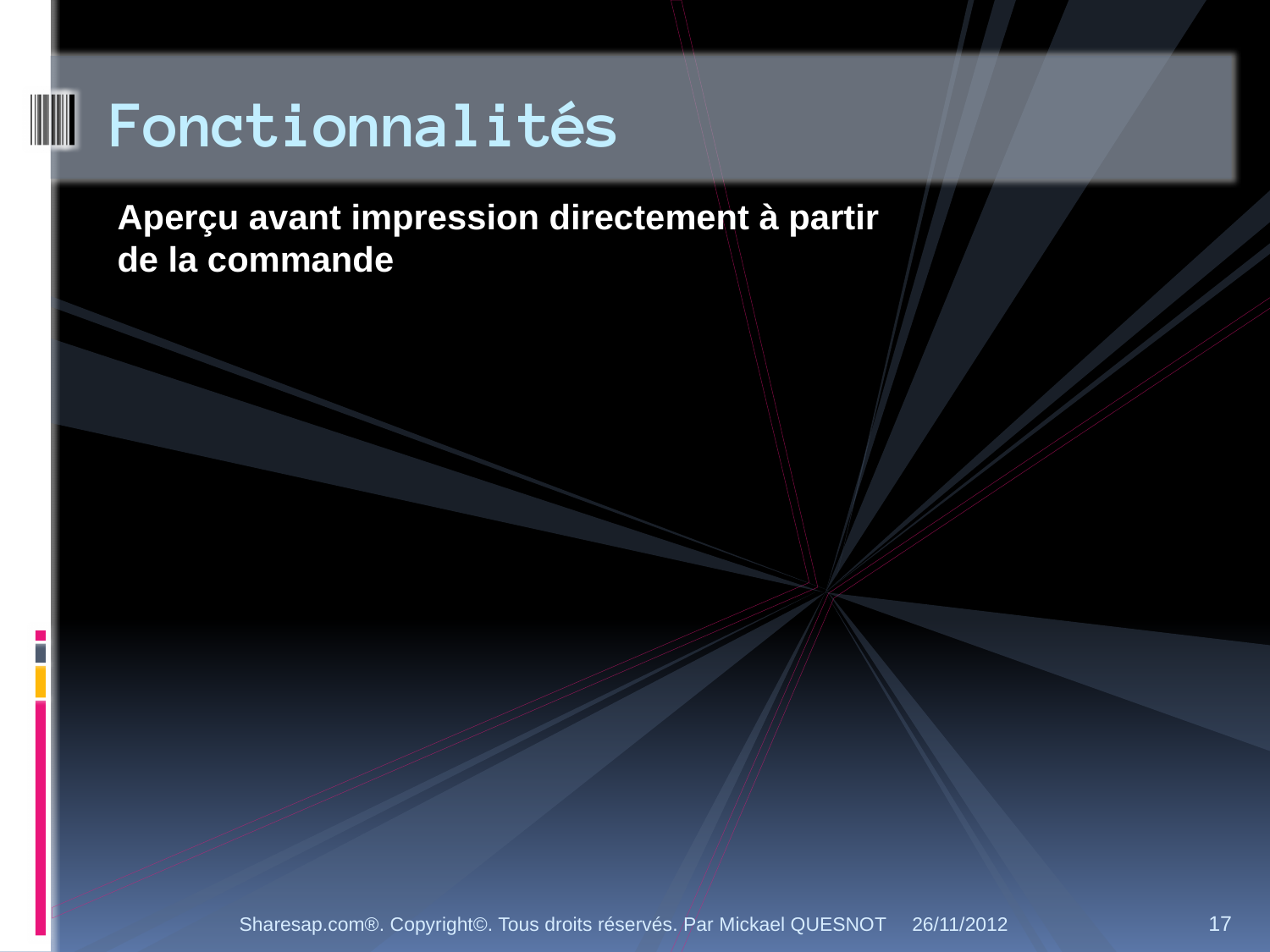

# Fonctionnalités
Aperçu avant impression directement à partir de la commande

Sharesap.com®. Copyright©. Tous droits réservés. Par Mickael QUESNOT
26/11/2012
17